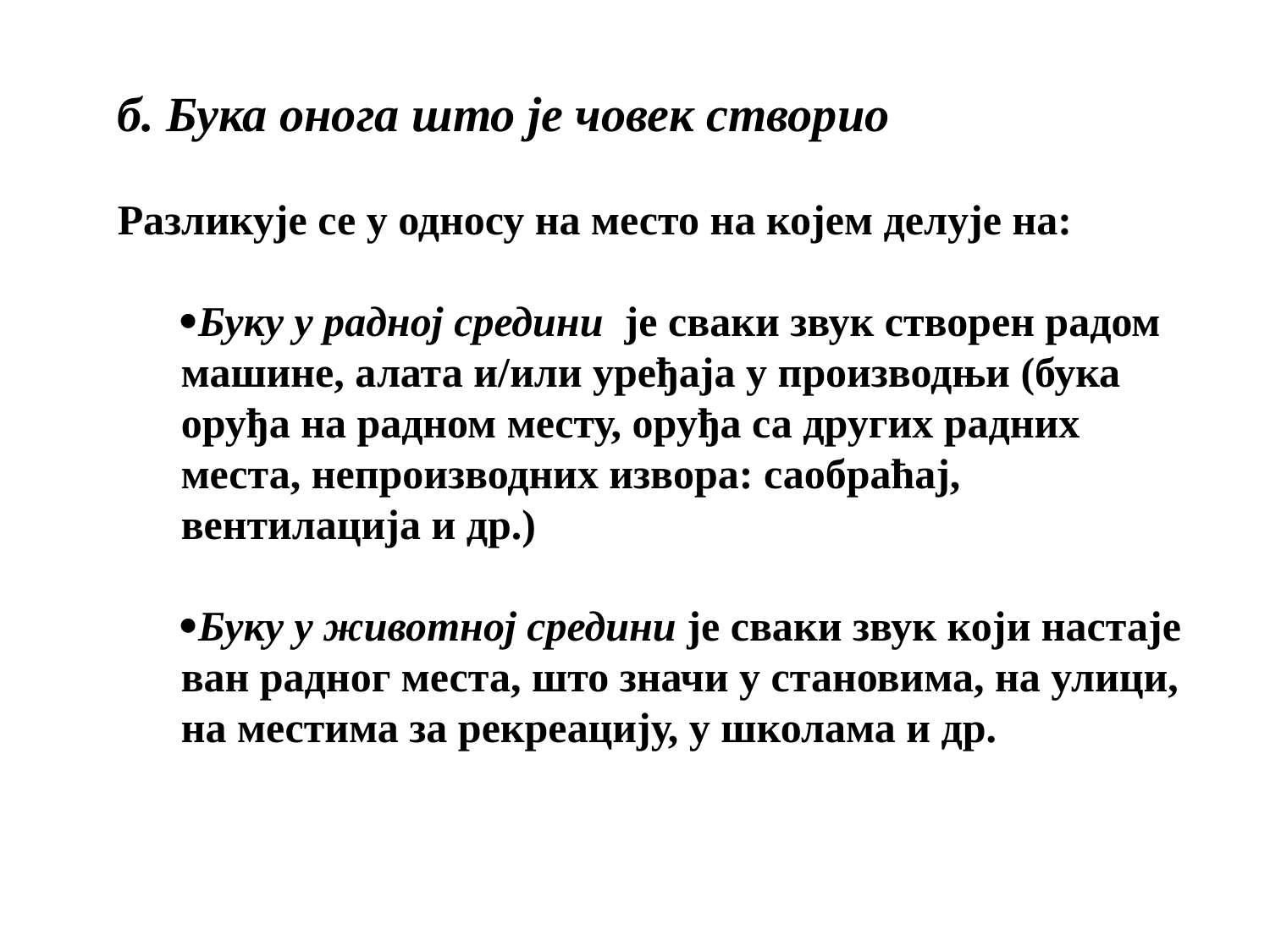

б. Бука онога што је човек створио

Разликује се у односу на место на којем делује на:

•Буку у радној средини  је сваки звук створен радом машине, алата и/или уређаја у производњи (бука оруђа на радном месту, оруђа са других радних места, непроизводних извора: саобраћај, вентилација и др.)

•Буку у животној средини је сваки звук који настаје ван радног места, што значи у становима, на улици, на местима за рекреацију, у школама и др.